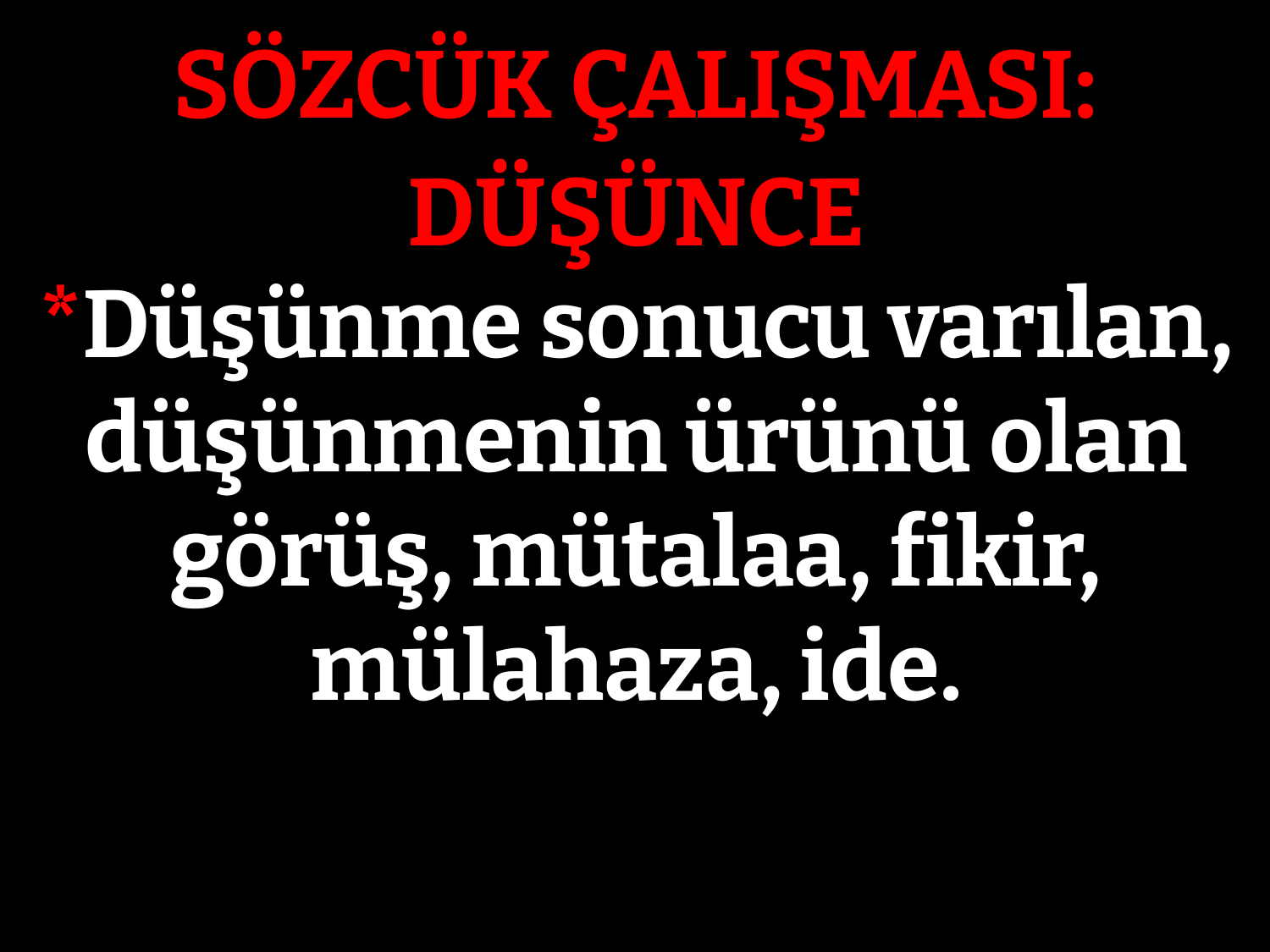

SÖZCÜK ÇALIŞMASI:
DÜŞÜNCE
*Düşünme sonucu varılan, düşünmenin ürünü olan görüş, mütalaa, fikir, mülahaza, ide.